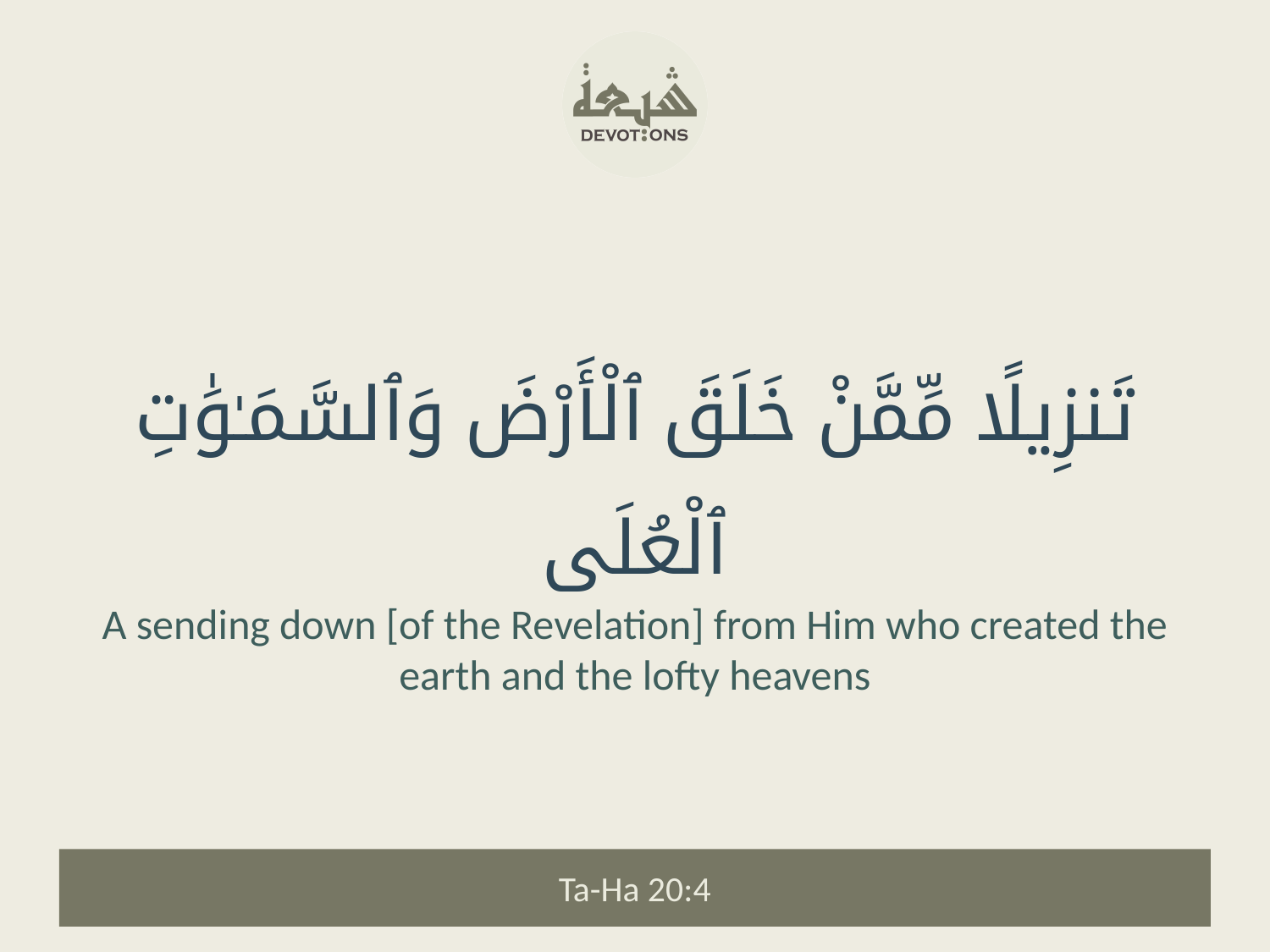

تَنزِيلًا مِّمَّنْ خَلَقَ ٱلْأَرْضَ وَٱلسَّمَـٰوَٰتِ ٱلْعُلَى
A sending down [of the Revelation] from Him who created the earth and the lofty heavens
Ta-Ha 20:4